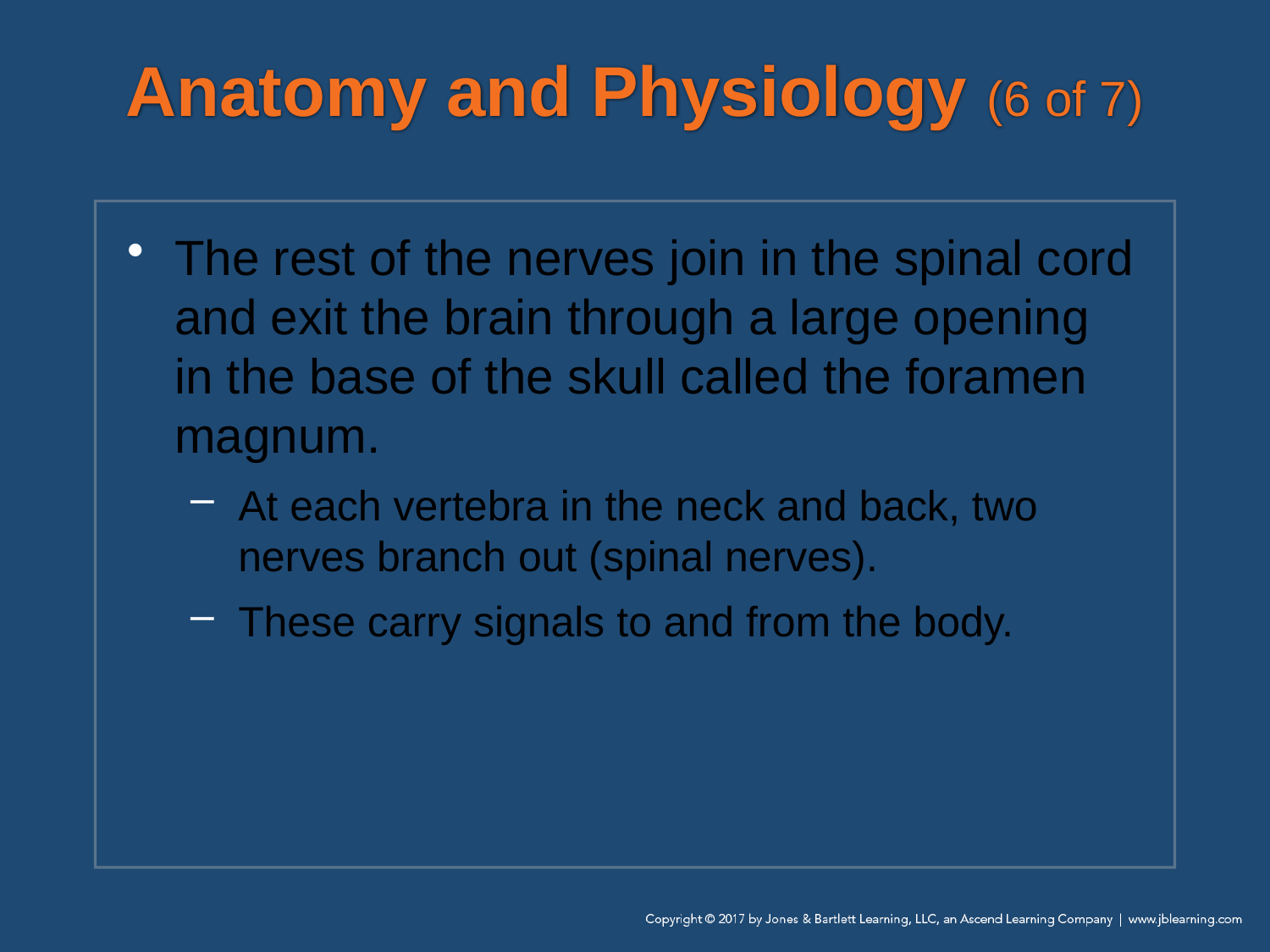

# Anatomy and Physiology (6 of 7)
The rest of the nerves join in the spinal cord and exit the brain through a large opening in the base of the skull called the foramen magnum.
At each vertebra in the neck and back, two nerves branch out (spinal nerves).
These carry signals to and from the body.